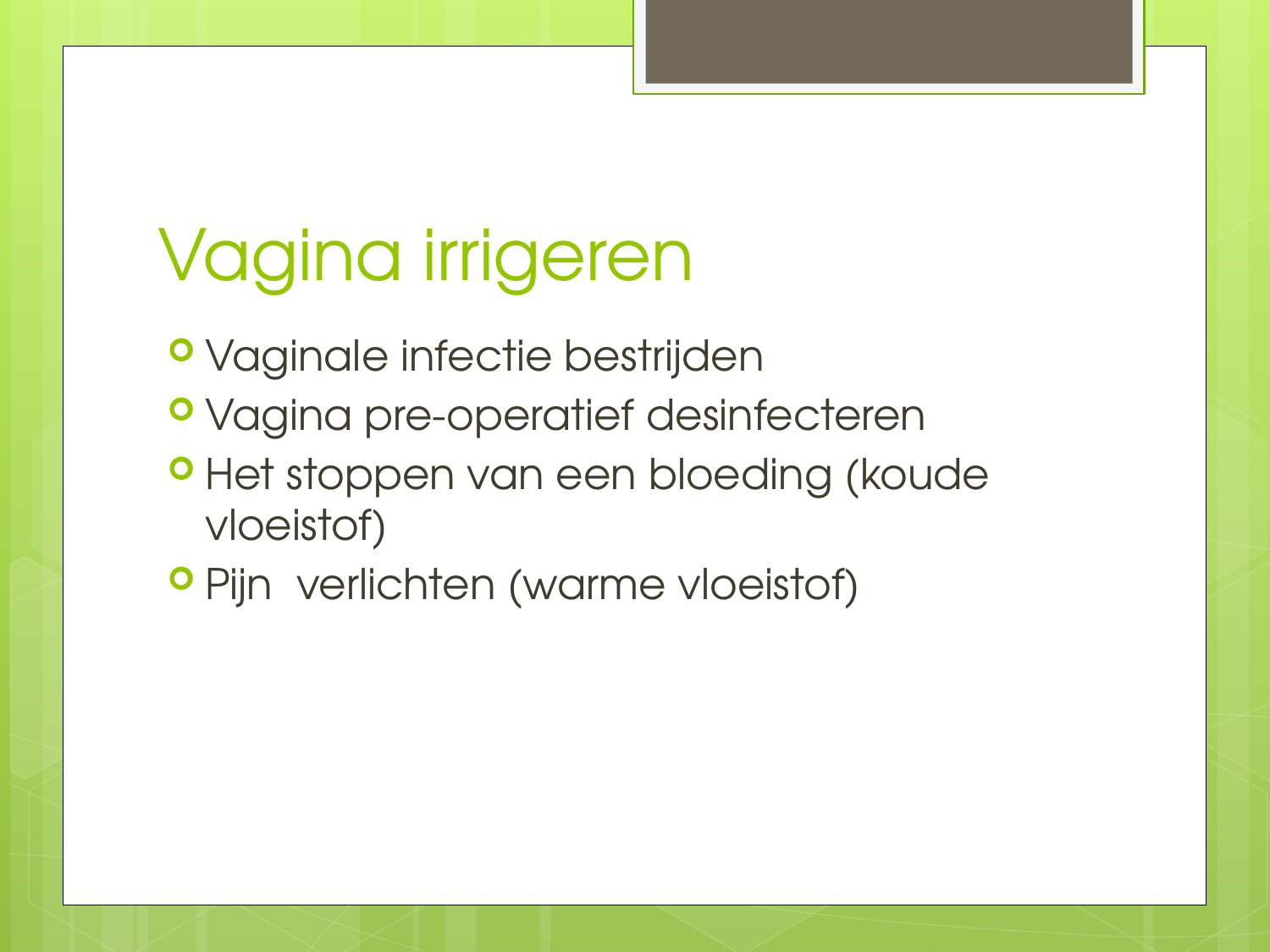

# Vagina irrigeren
Vaginale infectie bestrijden
Vagina pre-operatief desinfecteren
Het stoppen van een bloeding (koude vloeistof)
Pijn  verlichten (warme vloeistof)